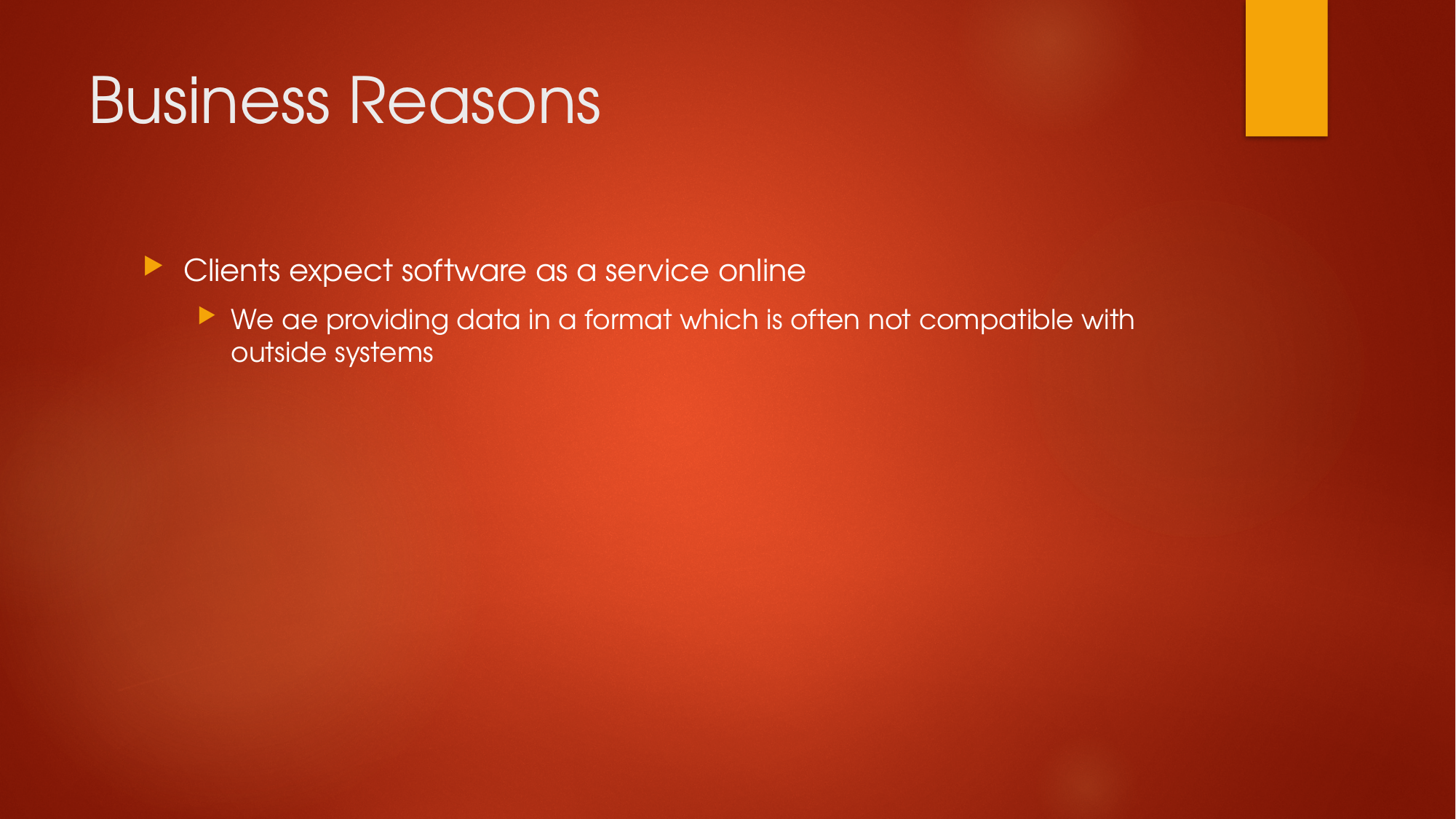

# Business Reasons
Clients expect software as a service online
We ae providing data in a format which is often not compatible with outside systems